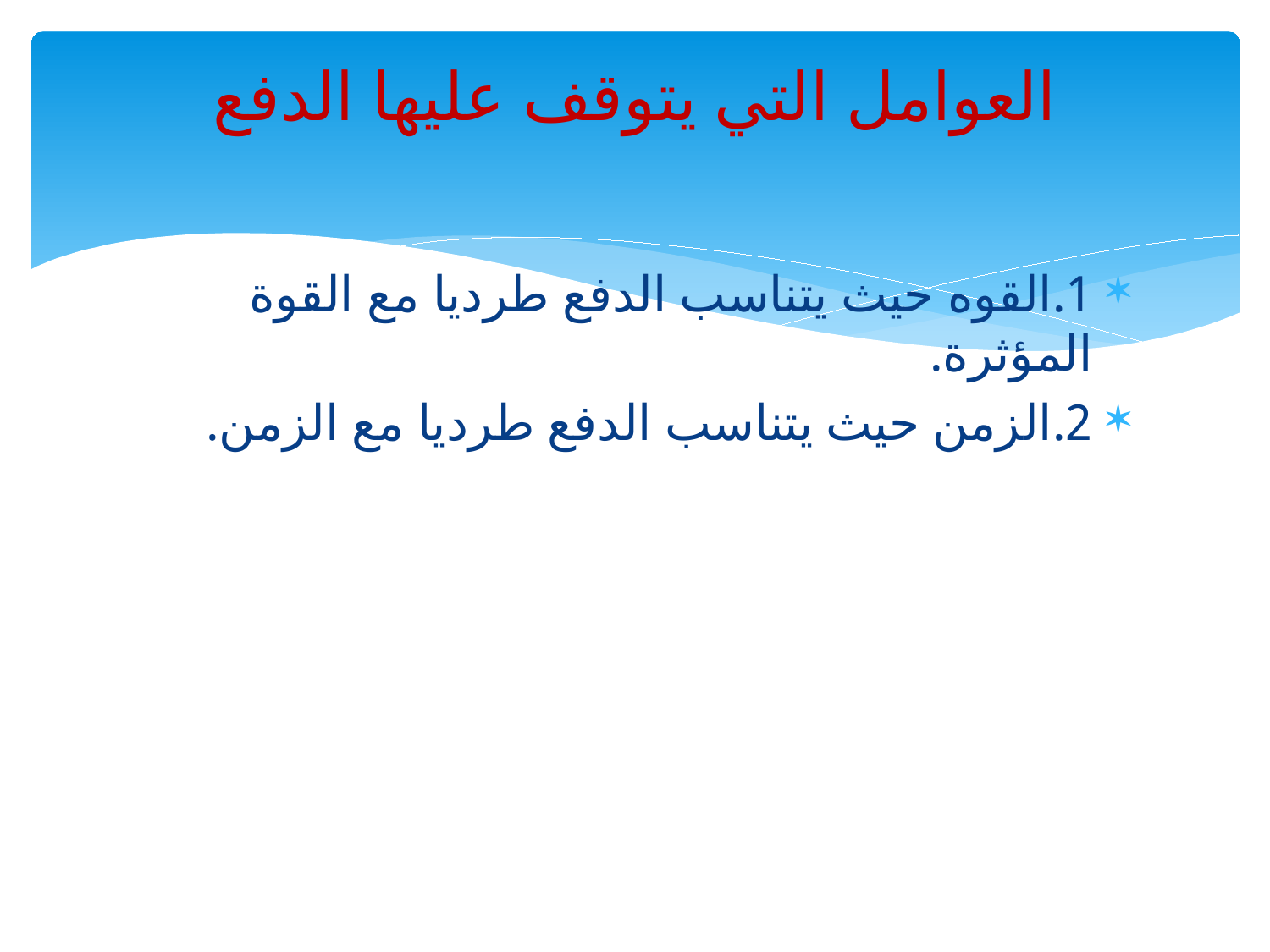

# العوامل التي يتوقف عليها الدفع
1.	القوه حيث يتناسب الدفع طرديا مع القوة المؤثرة.
2.	الزمن حيث يتناسب الدفع طرديا مع الزمن.